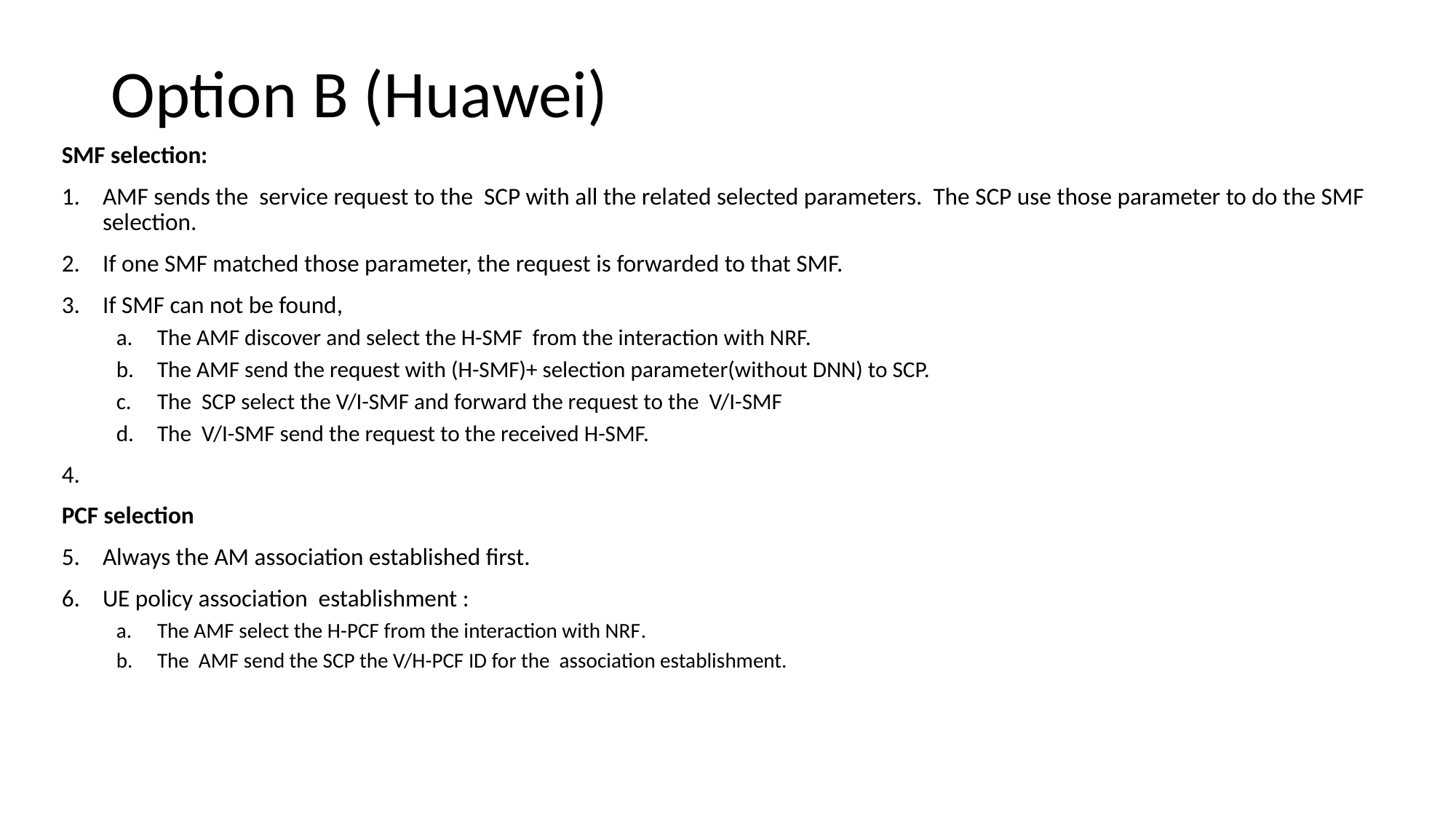

# Option B (Huawei)
SMF selection:
AMF sends the  service request to the  SCP with all the related selected parameters.  The SCP use those parameter to do the SMF selection.
If one SMF matched those parameter, the request is forwarded to that SMF.
If SMF can not be found,
The AMF discover and select the H-SMF  from the interaction with NRF.
The AMF send the request with (H-SMF)+ selection parameter(without DNN) to SCP.
The  SCP select the V/I-SMF and forward the request to the  V/I-SMF
The  V/I-SMF send the request to the received H-SMF.

PCF selection
Always the AM association established first.
UE policy association  establishment :
The AMF select the H-PCF from the interaction with NRF.
The  AMF send the SCP the V/H-PCF ID for the  association establishment.